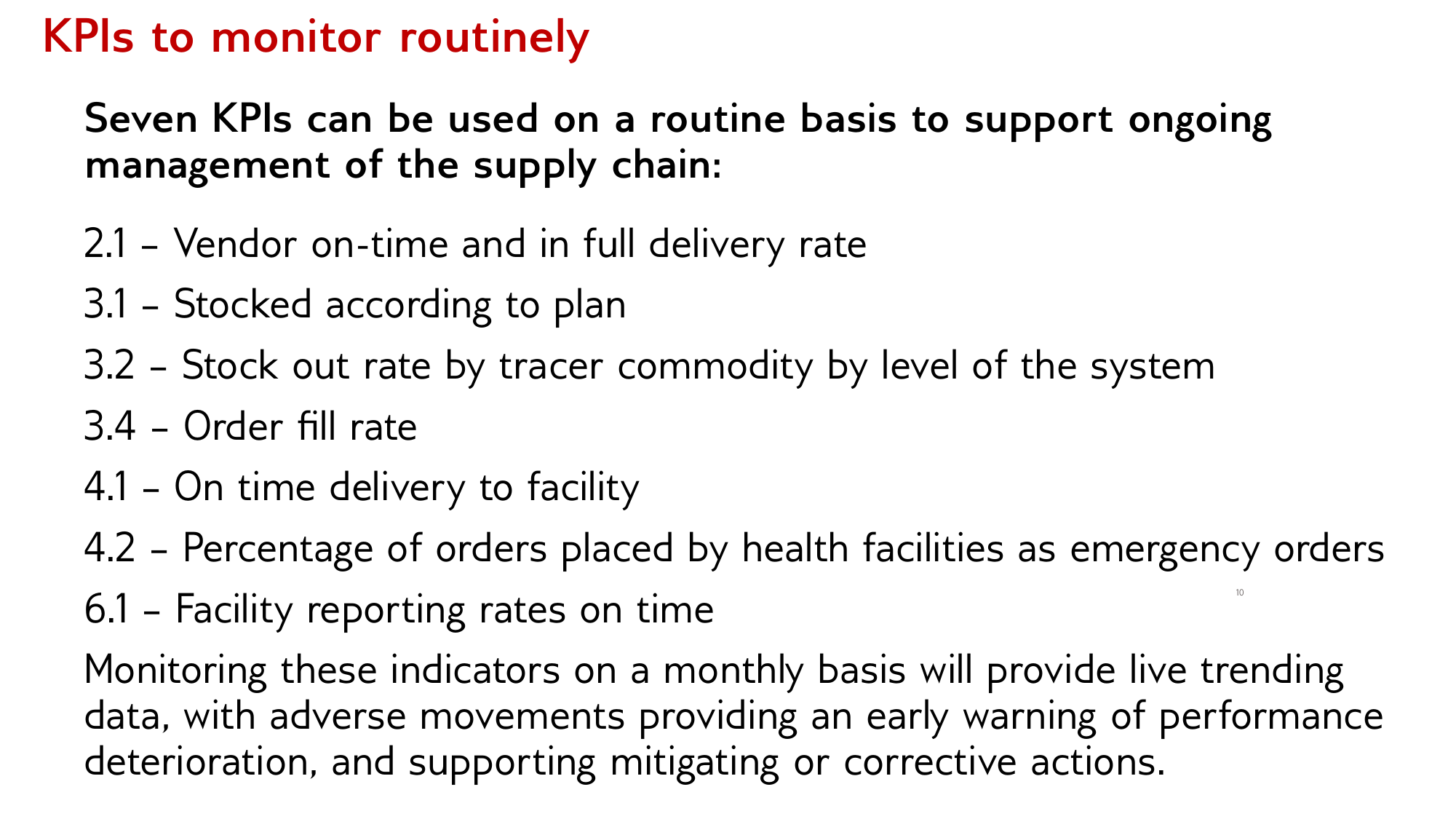

# KPIs to monitor routinely
Seven KPIs can be used on a routine basis to support ongoing management of the supply chain:
2.1 – Vendor on-time and in full delivery rate
3.1 – Stocked according to plan
3.2 – Stock out rate by tracer commodity by level of the system
3.4 – Order fill rate
4.1 – On time delivery to facility
4.2 – Percentage of orders placed by health facilities as emergency orders
6.1 – Facility reporting rates on time
Monitoring these indicators on a monthly basis will provide live trending data, with adverse movements providing an early warning of performance deterioration, and supporting mitigating or corrective actions.

10